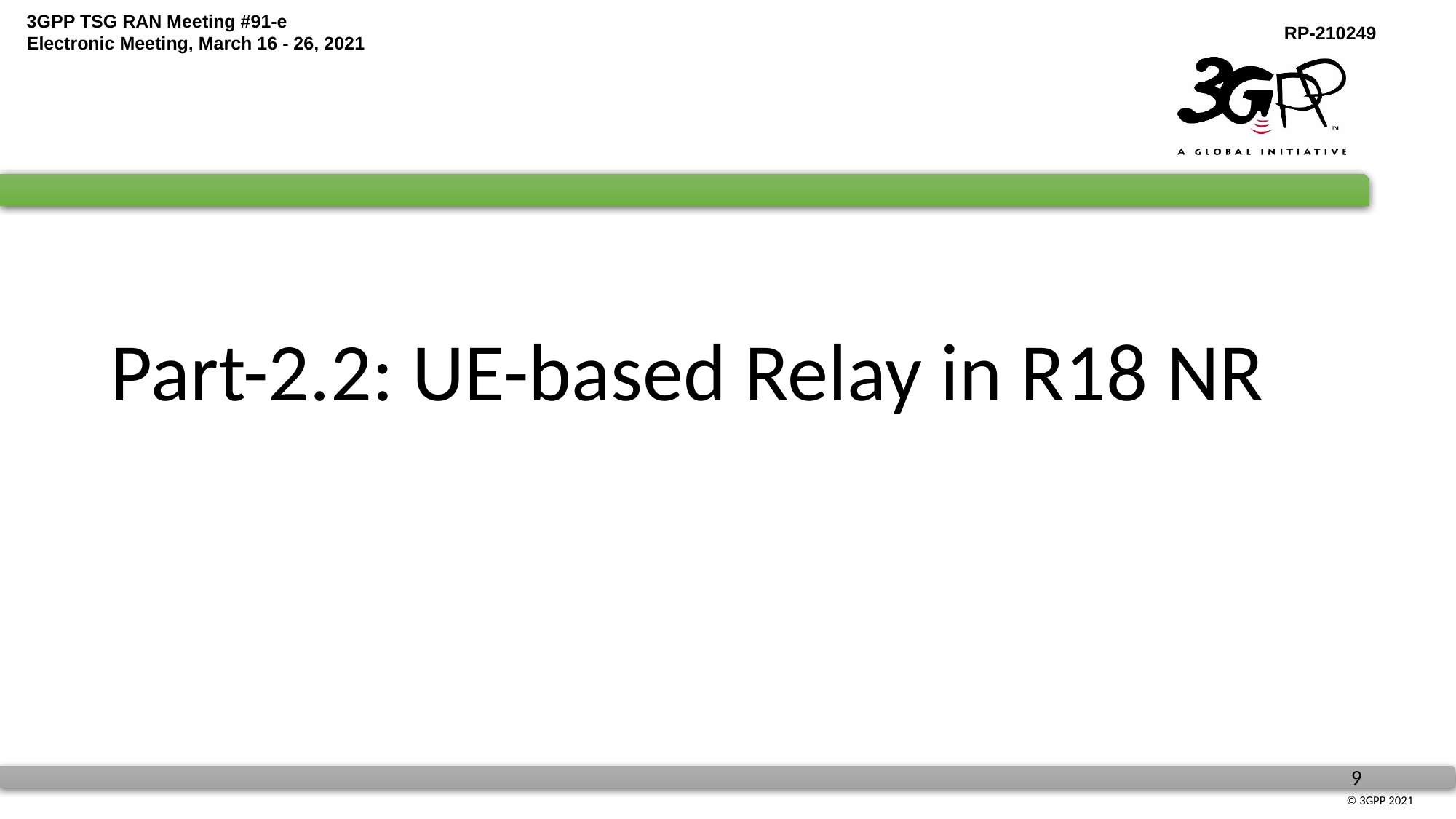

# Part-2.2: UE-based Relay in R18 NR